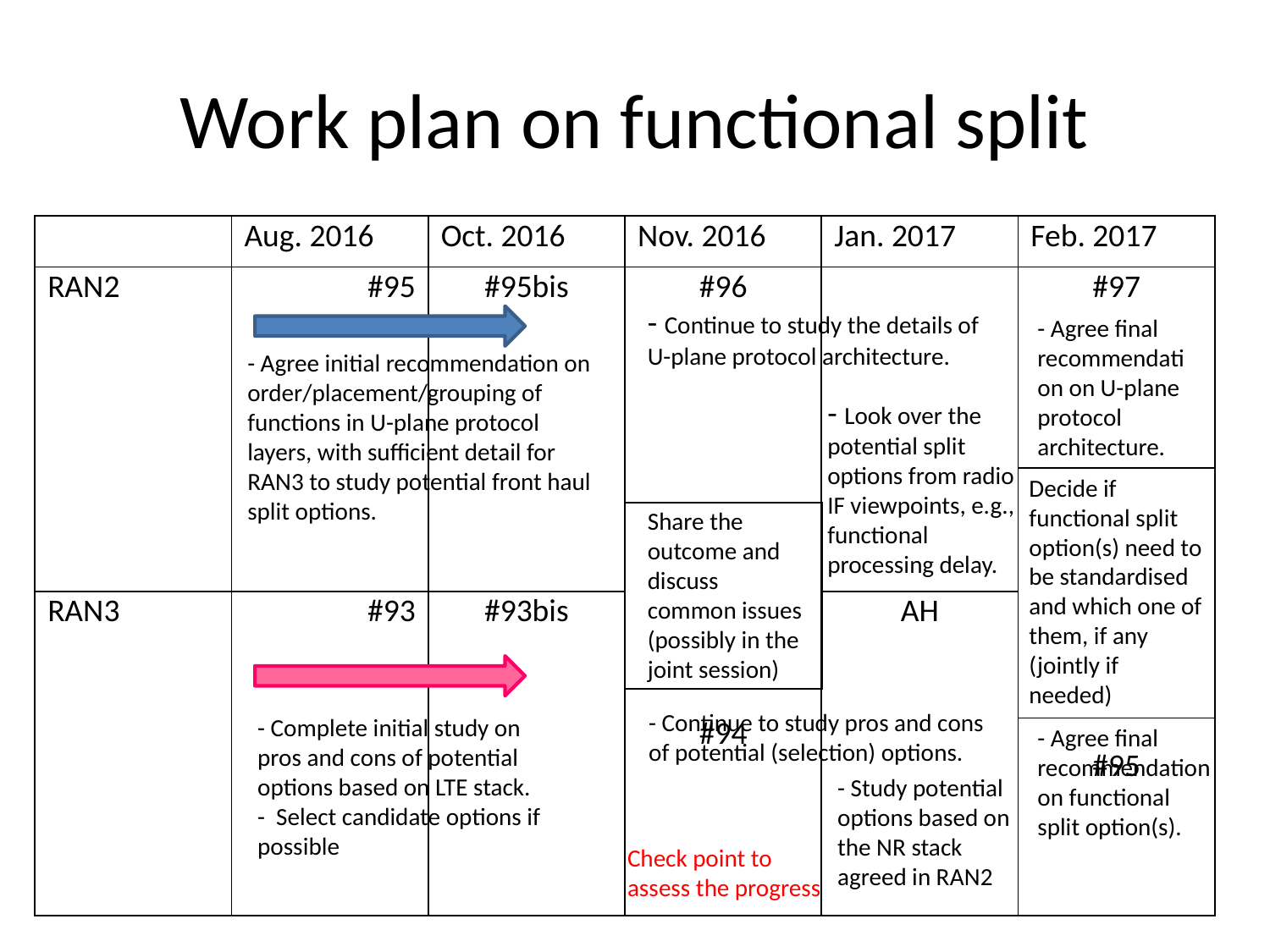

# Work plan on functional split
|  | Aug. 2016 | Oct. 2016 | Nov. 2016 | Jan. 2017 | Feb. 2017 |
| --- | --- | --- | --- | --- | --- |
| RAN2 | #95 | #95bis | #96 #94 |  | #97 #95 |
| RAN3 | #93 | #93bis |  | AH |  |
- Continue to study the details of U-plane protocol architecture.

- Agree final recommendation on U-plane protocol architecture.
- Agree initial recommendation on order/placement/grouping of functions in U-plane protocol layers, with sufficient detail for RAN3 to study potential front haul split options.
- Look over the potential split options from radio IF viewpoints, e.g., functional processing delay.
Decide if functional split option(s) need to be standardised and which one of them, if any (jointly if needed)
|  |
| --- |
Share the outcome and discuss common issues (possibly in the joint session)
|  |
| --- |

- Continue to study pros and cons of potential (selection) options.
- Complete initial study on pros and cons of potential options based on LTE stack.
-  Select candidate options if possible
- Agree final recommendation on functional split option(s).
- Study potential options based on the NR stack agreed in RAN2
Check point to assess the progress